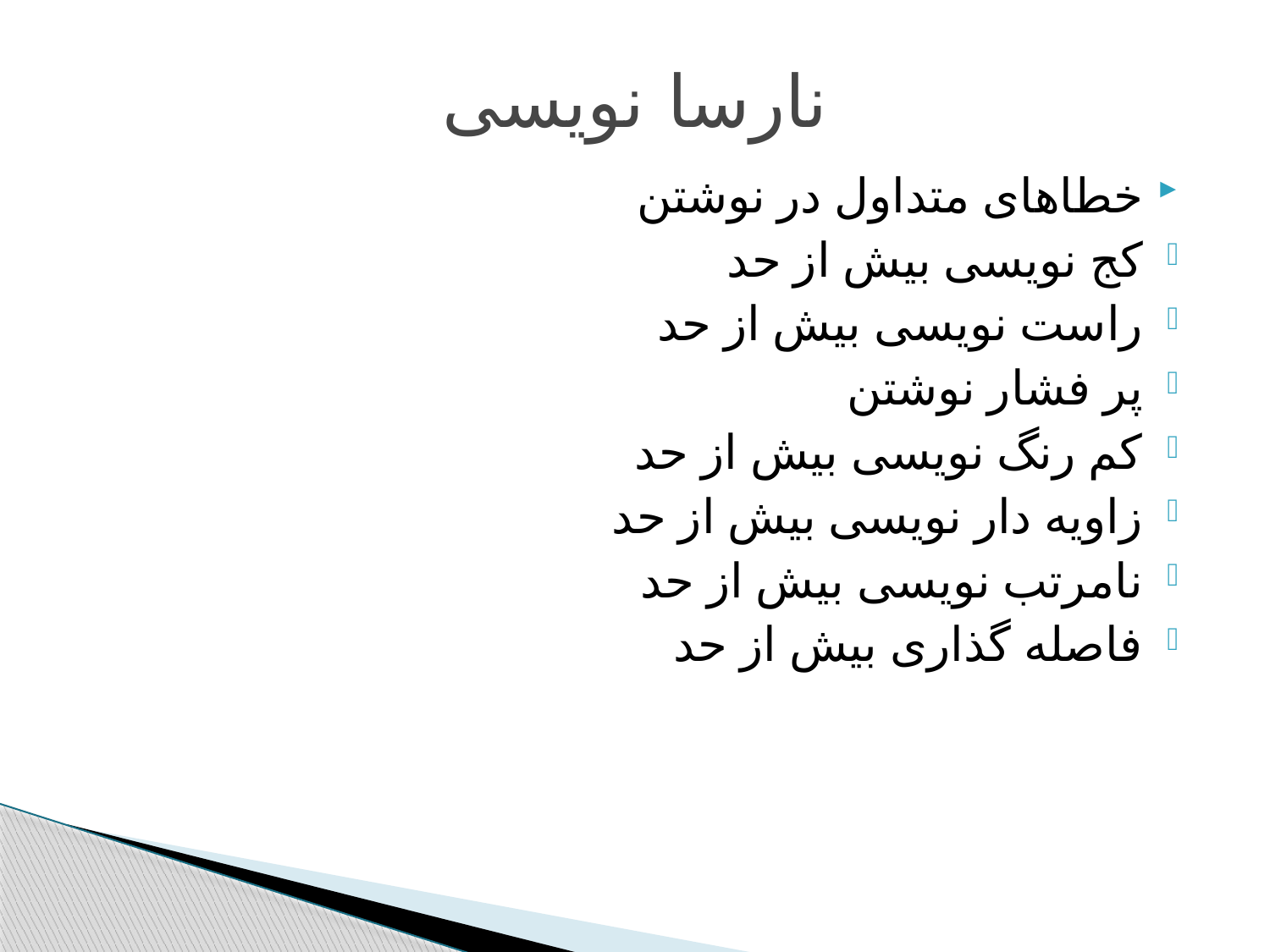

# نارسا نویسی
خطاهای متداول در نوشتن
کج نویسی بیش از حد
راست نویسی بیش از حد
پر فشار نوشتن
کم رنگ نویسی بیش از حد
زاویه دار نویسی بیش از حد
نامرتب نویسی بیش از حد
فاصله گذاری بیش از حد